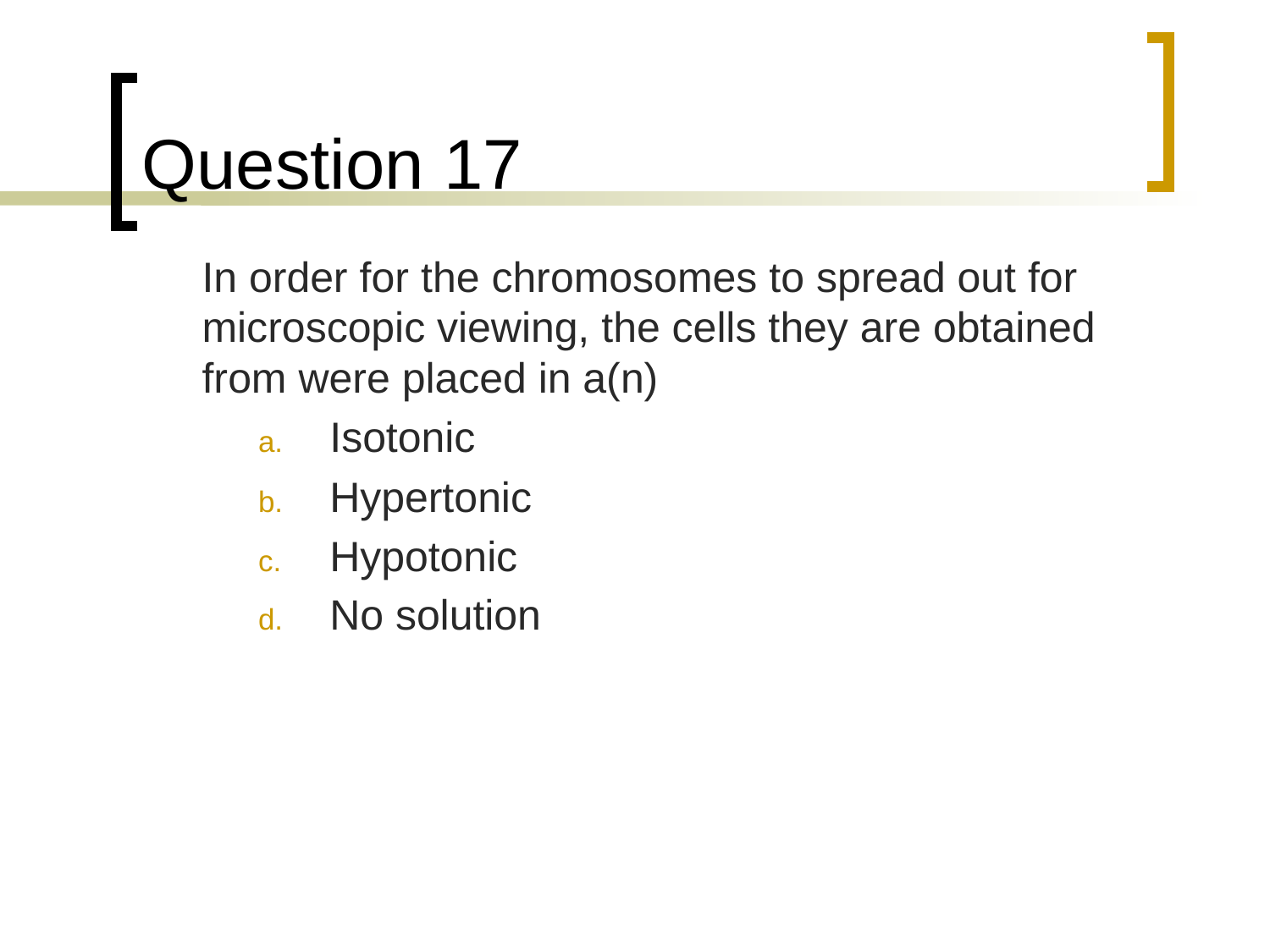

# Question 17
	In order for the chromosomes to spread out for microscopic viewing, the cells they are obtained from were placed in a(n)
Isotonic
Hypertonic
Hypotonic
No solution